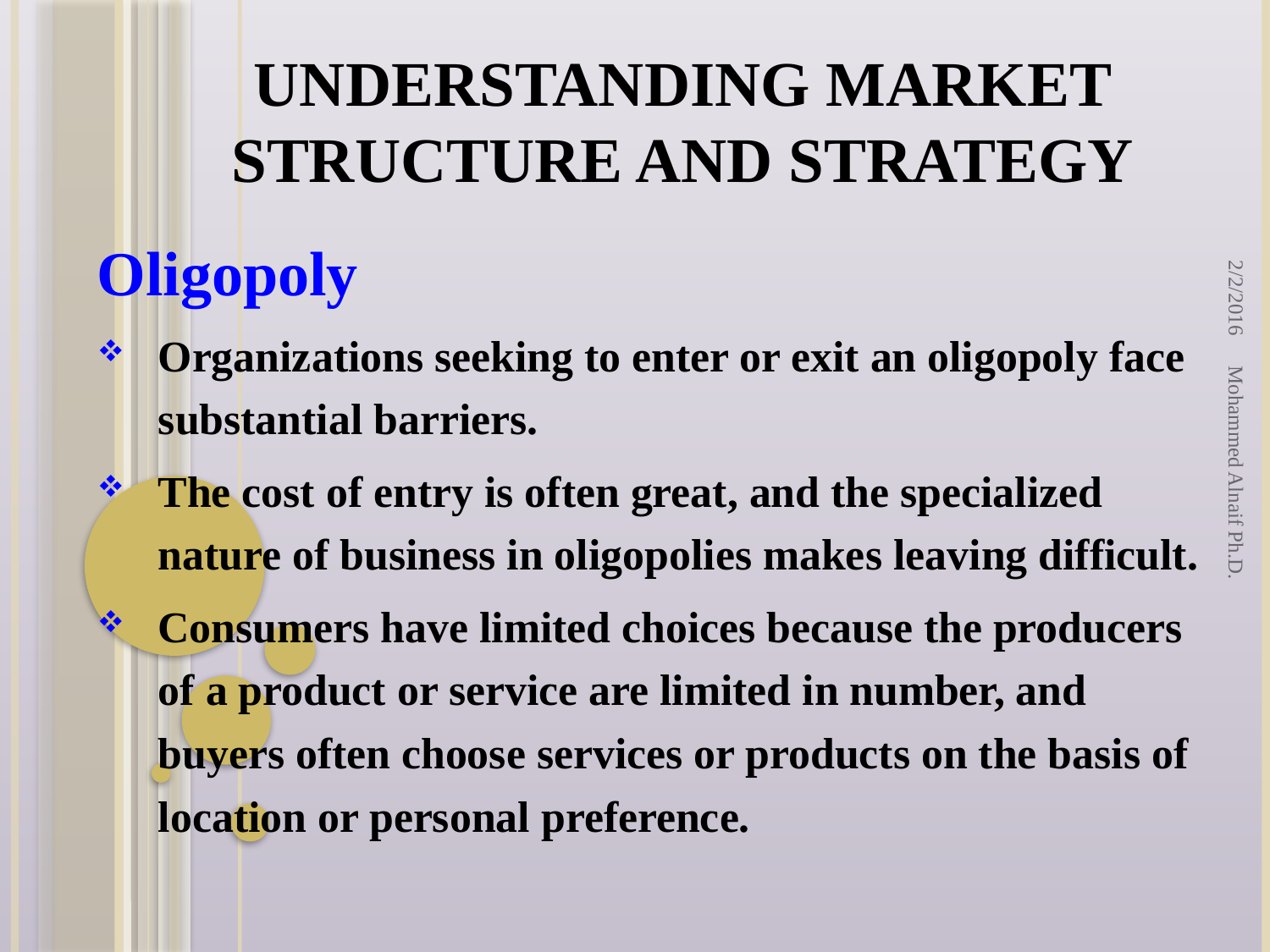

# Understanding Market Structure and Strategy
2/2/2016
Oligopoly
Organizations seeking to enter or exit an oligopoly face substantial barriers.
The cost of entry is often great, and the specialized nature of business in oligopolies makes leaving difficult.
Consumers have limited choices because the producers of a product or service are limited in number, and buyers often choose services or products on the basis of location or personal preference.
Mohammed Alnaif Ph.D.